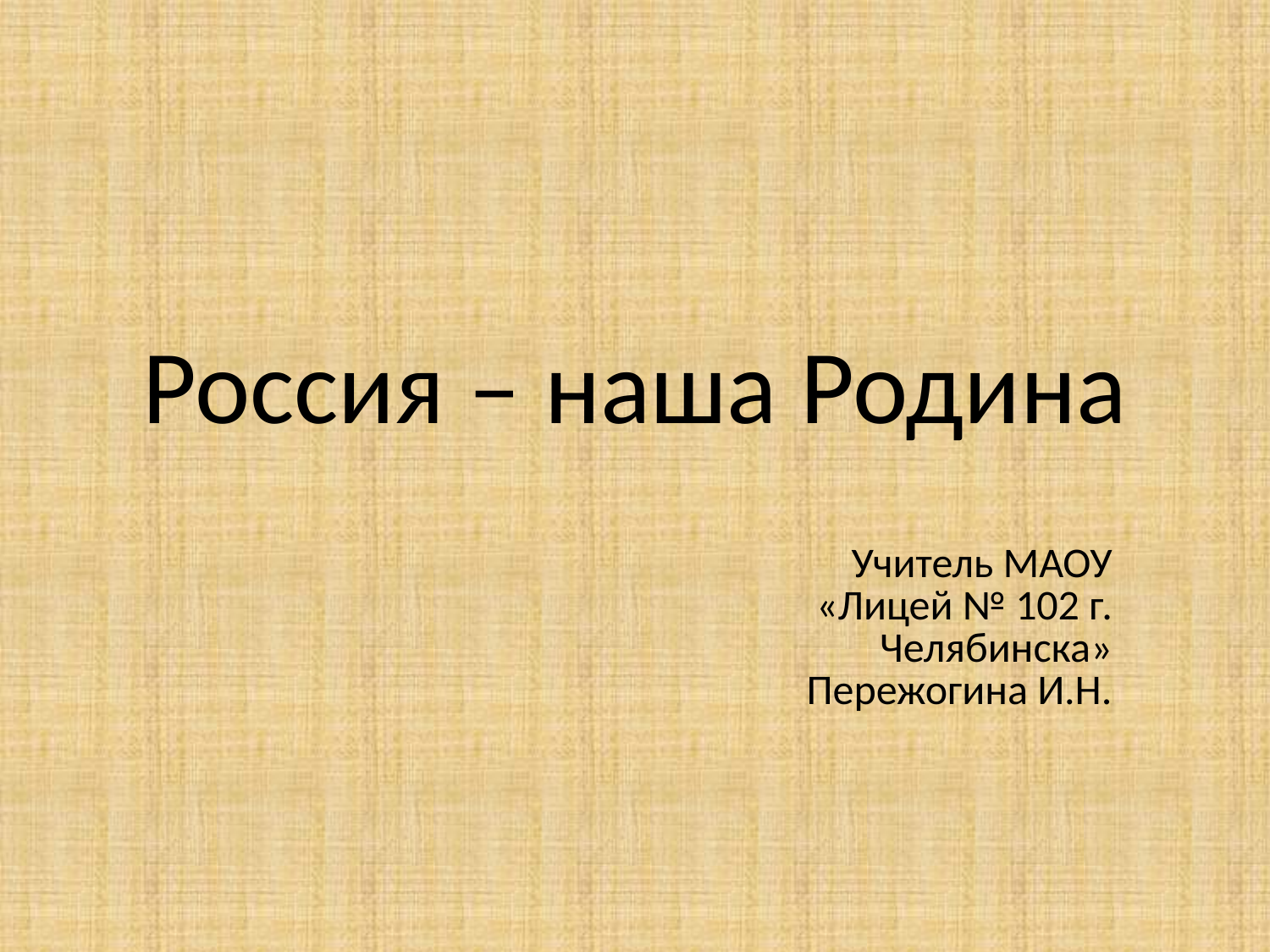

# Россия – наша Родина
Учитель МАОУ «Лицей № 102 г. Челябинска» Пережогина И.Н.